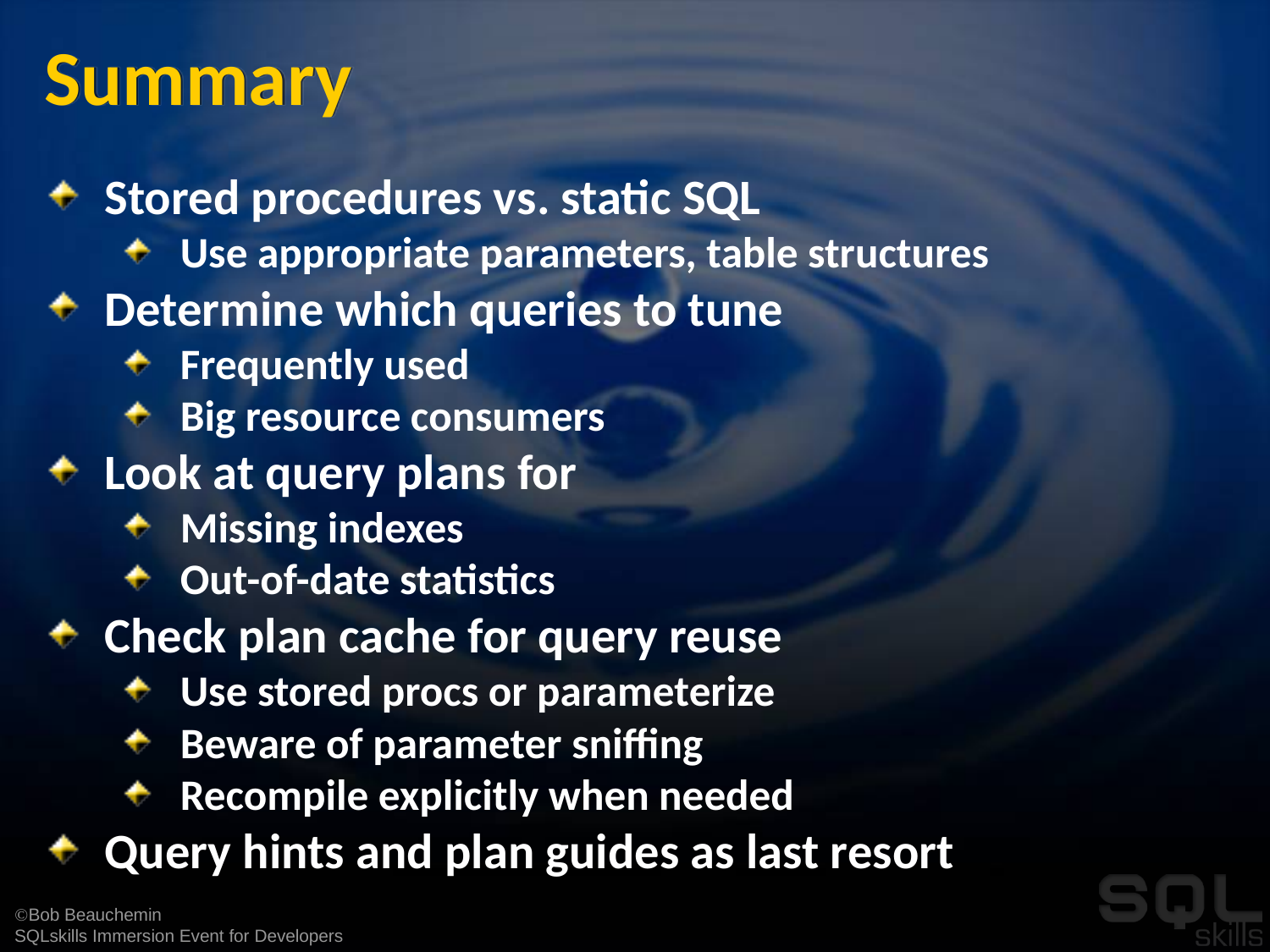

# Summary
Stored procedures vs. static SQL
Use appropriate parameters, table structures
Determine which queries to tune
Frequently used
Big resource consumers
Look at query plans for
Missing indexes
Out-of-date statistics
Check plan cache for query reuse
Use stored procs or parameterize
Beware of parameter sniffing
Recompile explicitly when needed
Query hints and plan guides as last resort